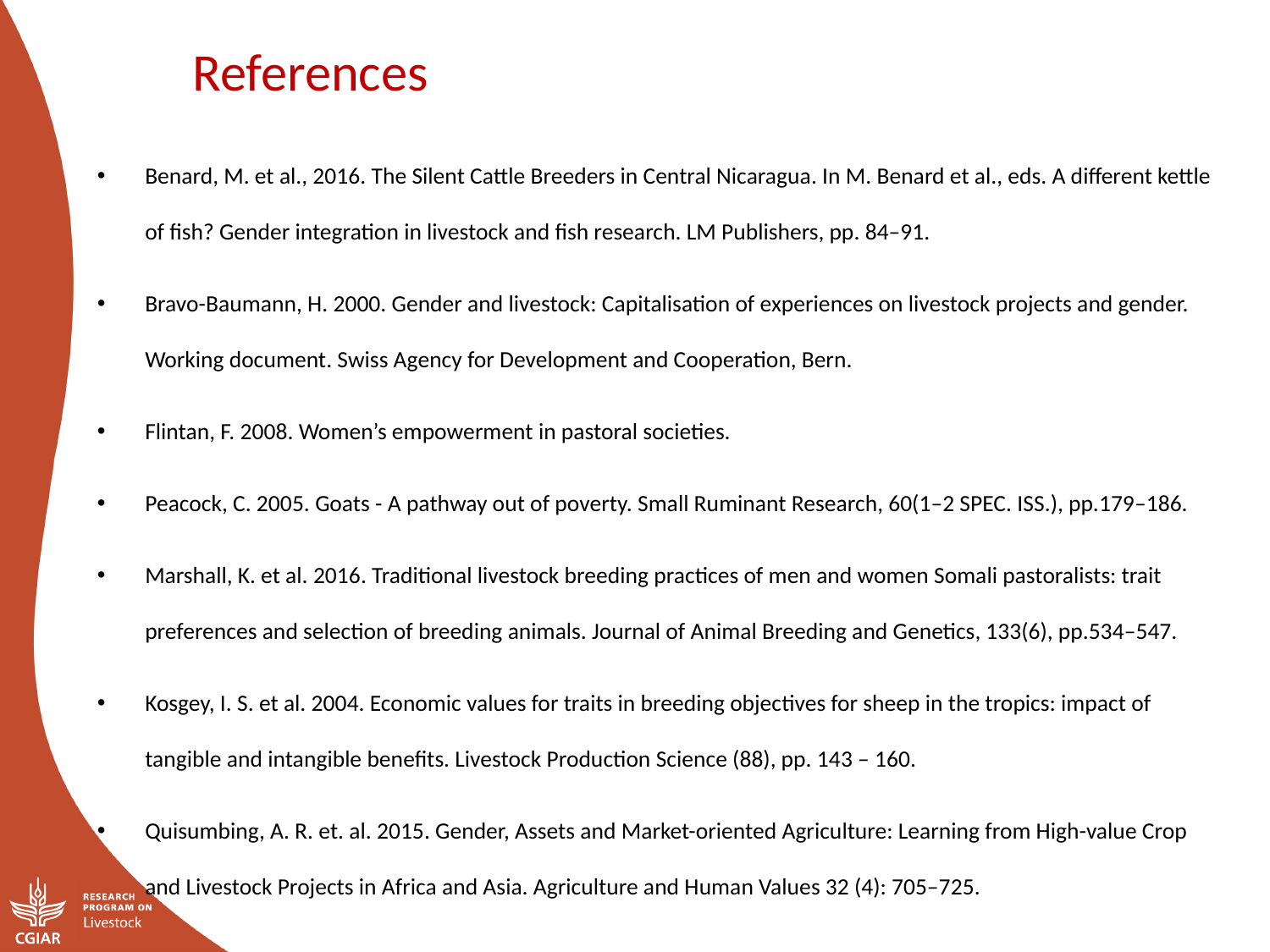

References
Benard, M. et al., 2016. The Silent Cattle Breeders in Central Nicaragua. In M. Benard et al., eds. A different kettle of fish? Gender integration in livestock and fish research. LM Publishers, pp. 84–91.
Bravo-Baumann, H. 2000. Gender and livestock: Capitalisation of experiences on livestock projects and gender. Working document. Swiss Agency for Development and Cooperation, Bern.
Flintan, F. 2008. Women’s empowerment in pastoral societies.
Peacock, C. 2005. Goats - A pathway out of poverty. Small Ruminant Research, 60(1–2 SPEC. ISS.), pp.179–186.
Marshall, K. et al. 2016. Traditional livestock breeding practices of men and women Somali pastoralists: trait preferences and selection of breeding animals. Journal of Animal Breeding and Genetics, 133(6), pp.534–547.
Kosgey, I. S. et al. 2004. Economic values for traits in breeding objectives for sheep in the tropics: impact of tangible and intangible benefits. Livestock Production Science (88), pp. 143 – 160.
Quisumbing, A. R. et. al. 2015. Gender, Assets and Market-oriented Agriculture: Learning from High-value Crop and Livestock Projects in Africa and Asia. Agriculture and Human Values 32 (4): 705–725.